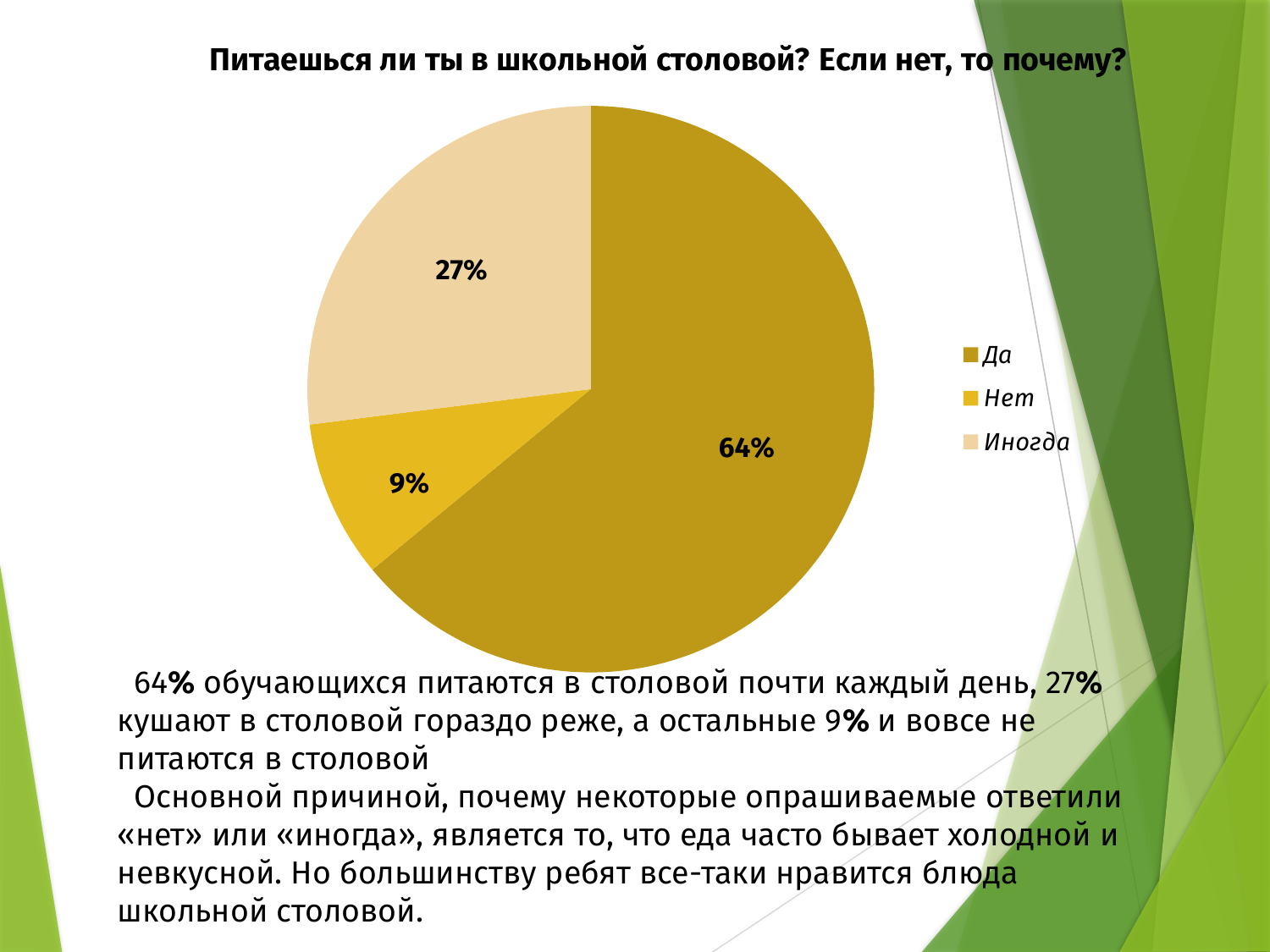

### Chart: Питаешься ли ты в школьной столовой? Если нет, то почему?

| Category | Кушаешь ли ты в школьной столовой? Если нет, то почему? |
|---|---|
| Да | 0.64 |
| Нет | 0.09 |
| Иногда | 0.27 |
  64% обучающихся питаются в столовой почти каждый день, 27% кушают в столовой гораздо реже, а остальные 9% и вовсе не питаются в столовой
  Основной причиной, почему некоторые опрашиваемые ответили «нет» или «иногда», является то, что еда часто бывает холодной и невкусной. Но большинству ребят все-таки нравится блюда школьной столовой.